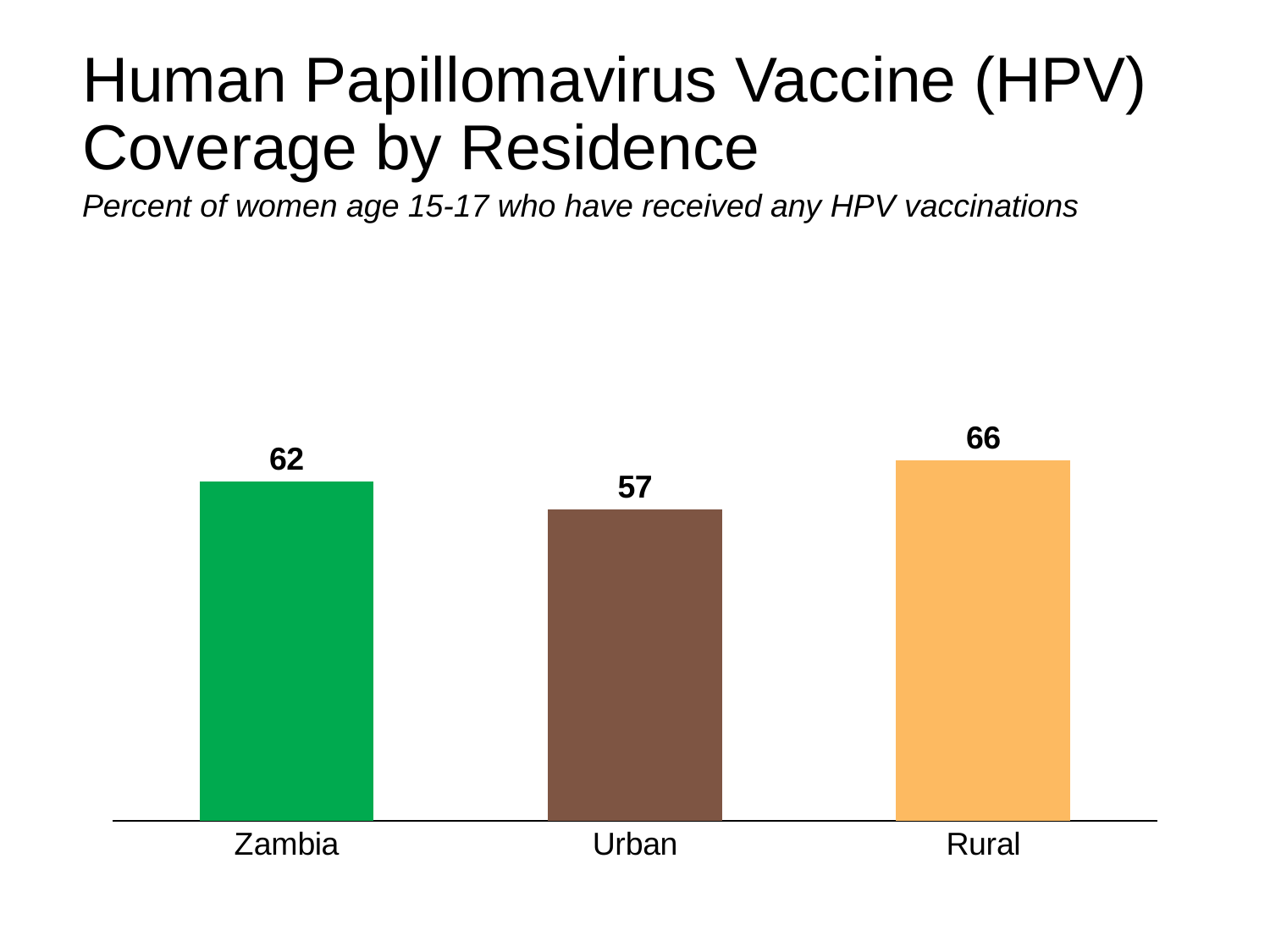

# Human Papillomavirus Vaccine (HPV) Coverage by Residence
Percent of women age 15-17 who have received any HPV vaccinations

### Chart

| Category | Zambia |
|---|---|
| Zambia | 62.0 |
| Urban | 57.0 |
| Rural | 66.0 |